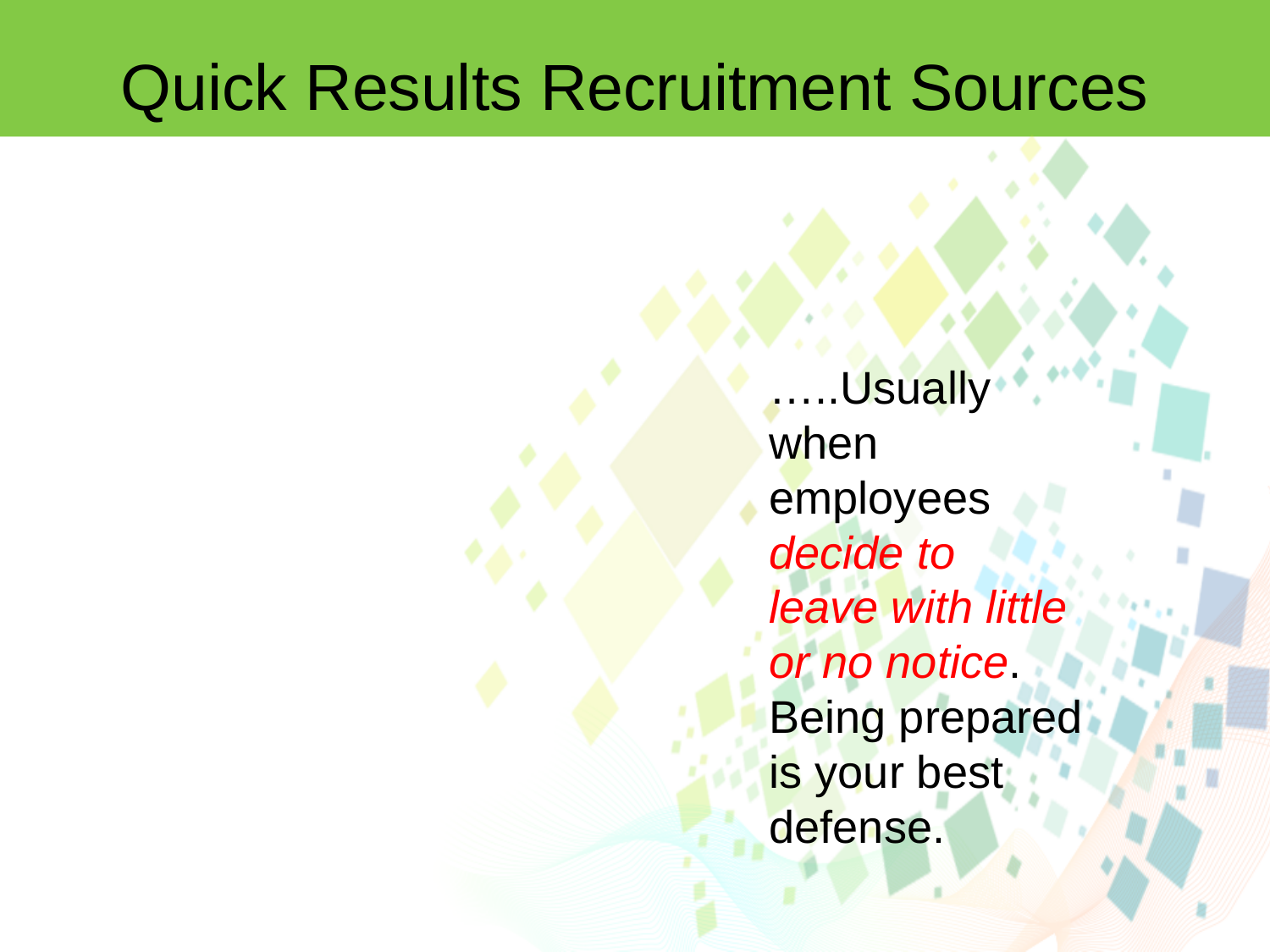

Quick Results Recruitment Sources
…..Usually when employees decide to
leave with little or no notice. Being prepared is your best defense.